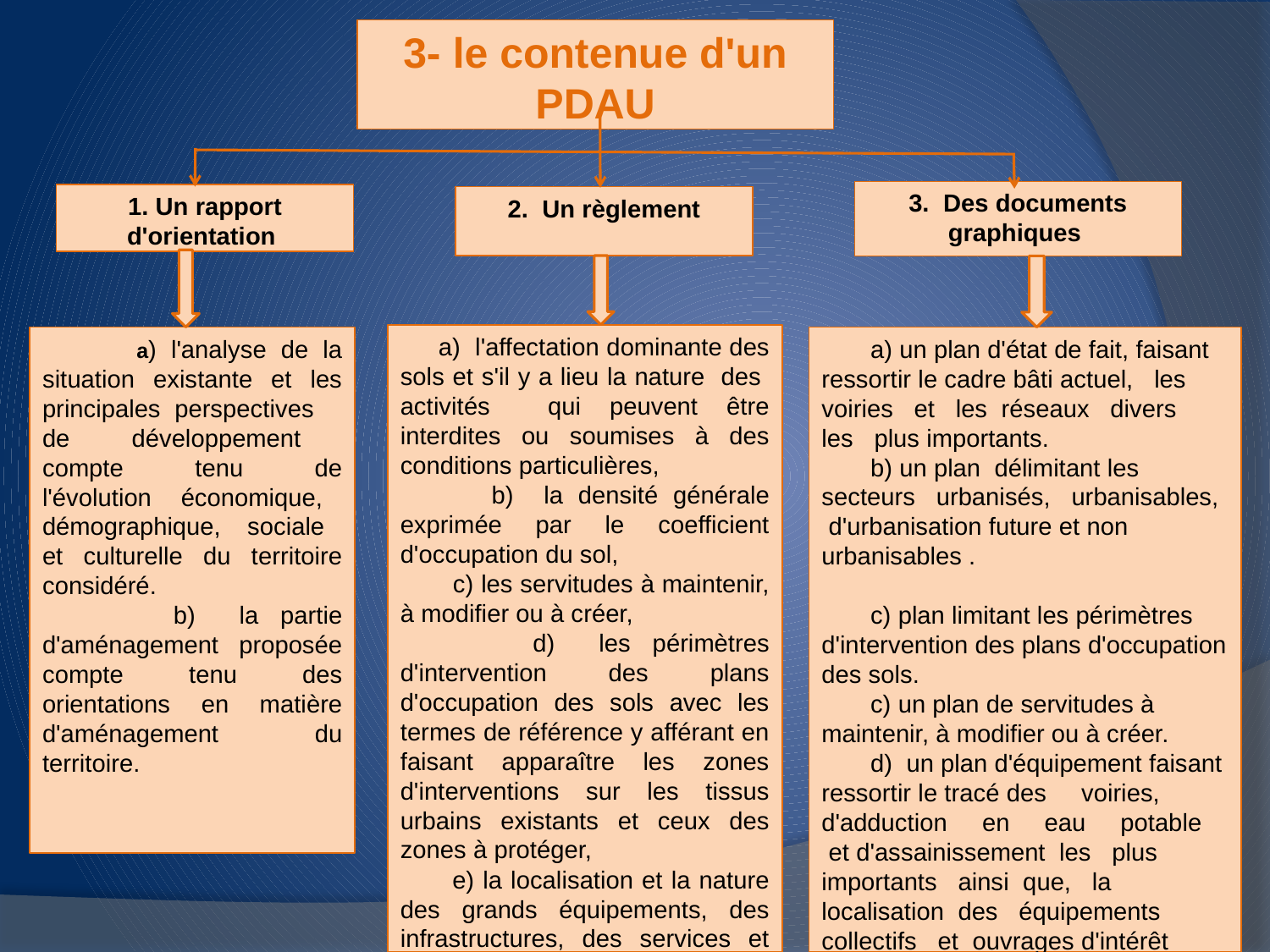

3- le contenue d'un PDAU
3.  Des documents graphiques
1. Un rapport d'orientation
2.  Un règlement
      a)  l'affectation dominante des sols et s'il y a lieu la nature  des  activités  qui peuvent être interdites ou soumises à des conditions particulières,
      b)  la densité générale exprimée par le coefficient d'occupation du sol,
       c) les servitudes à maintenir, à modifier ou à créer,
      d)  les périmètres d'intervention des plans d'occupation des sols avec les termes de référence y afférant en faisant apparaître les zones d'interventions sur les tissus urbains existants et ceux des zones à protéger,
      e) la localisation et la nature des grands équipements, des infrastructures, des services et des activités.
       a) l'analyse de la situation existante et les principales perspectives   de   développement   compte   tenu   de l'évolution   économique,   démographique,   sociale   et culturelle du territoire considéré.
      b)  la partie d'aménagement proposée compte tenu des orientations en matière d'aménagement du territoire.

       a) un plan d'état de fait, faisant ressortir le cadre bâti actuel,   les   voiries   et   les  réseaux   divers   les   plus importants.
       b) un plan  délimitant les   secteurs   urbanisés,   urbanisables,   d'urbanisation future et non urbanisables .

       c) plan limitant les périmètres d'intervention des plans d'occupation des sols.
       c) un plan de servitudes à maintenir, à modifier ou à créer.
       d)  un plan d'équipement faisant ressortir le tracé des     voiries,     d'adduction     en     eau     potable     et d'assainissement  les   plus   importants   ainsi  que,   la localisation  des   équipements  collectifs   et  ouvrages d'intérêt public.